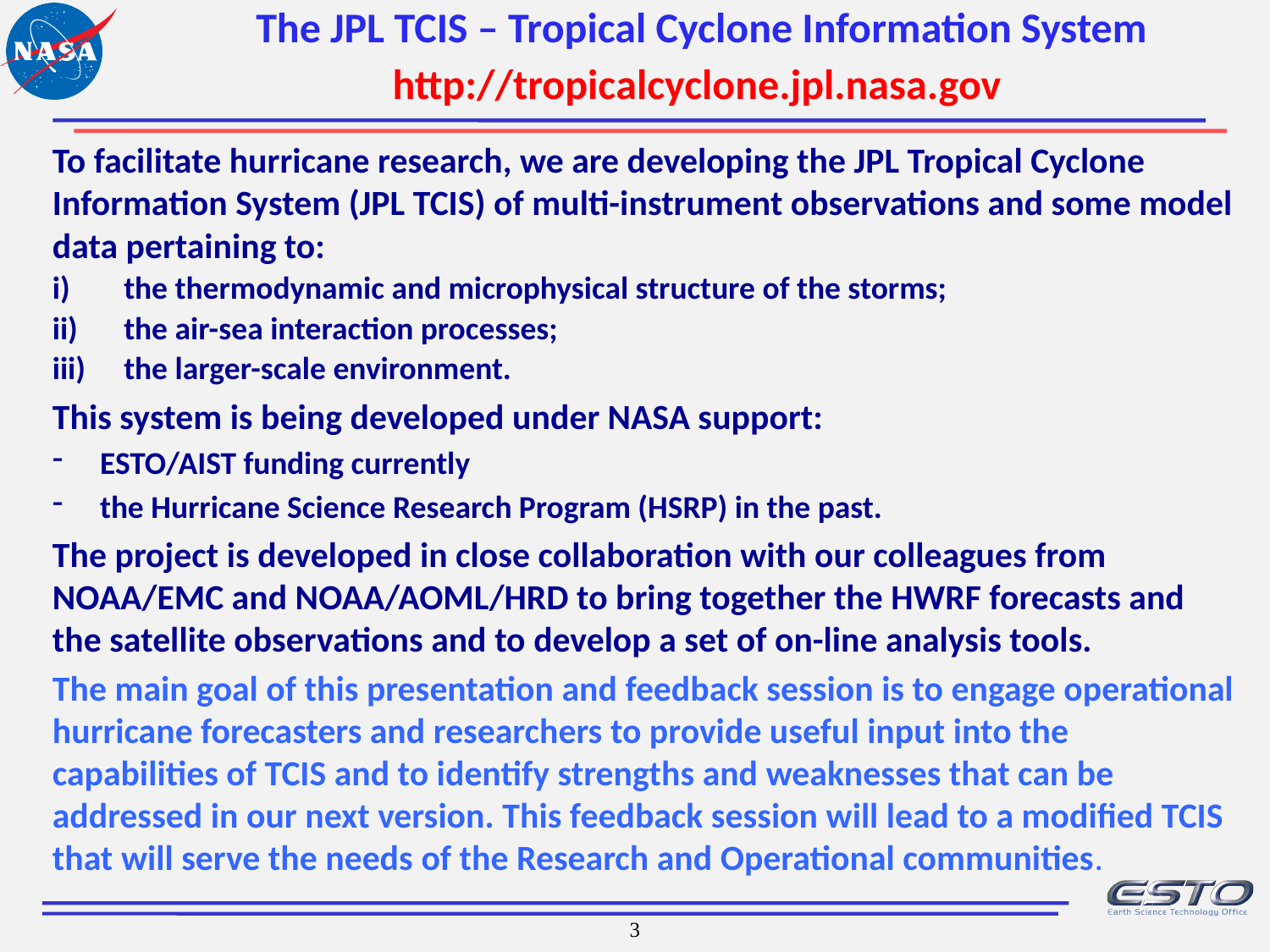

The JPL TCIS – Tropical Cyclone Information System
http://tropicalcyclone.jpl.nasa.gov
To facilitate hurricane research, we are developing the JPL Tropical Cyclone Information System (JPL TCIS) of multi-instrument observations and some model data pertaining to:
the thermodynamic and microphysical structure of the storms;
the air-sea interaction processes;
the larger-scale environment.
This system is being developed under NASA support:
ESTO/AIST funding currently
the Hurricane Science Research Program (HSRP) in the past.
The project is developed in close collaboration with our colleagues from NOAA/EMC and NOAA/AOML/HRD to bring together the HWRF forecasts and the satellite observations and to develop a set of on-line analysis tools.
The main goal of this presentation and feedback session is to engage operational hurricane forecasters and researchers to provide useful input into the capabilities of TCIS and to identify strengths and weaknesses that can be addressed in our next version. This feedback session will lead to a modified TCIS that will serve the needs of the Research and Operational communities.